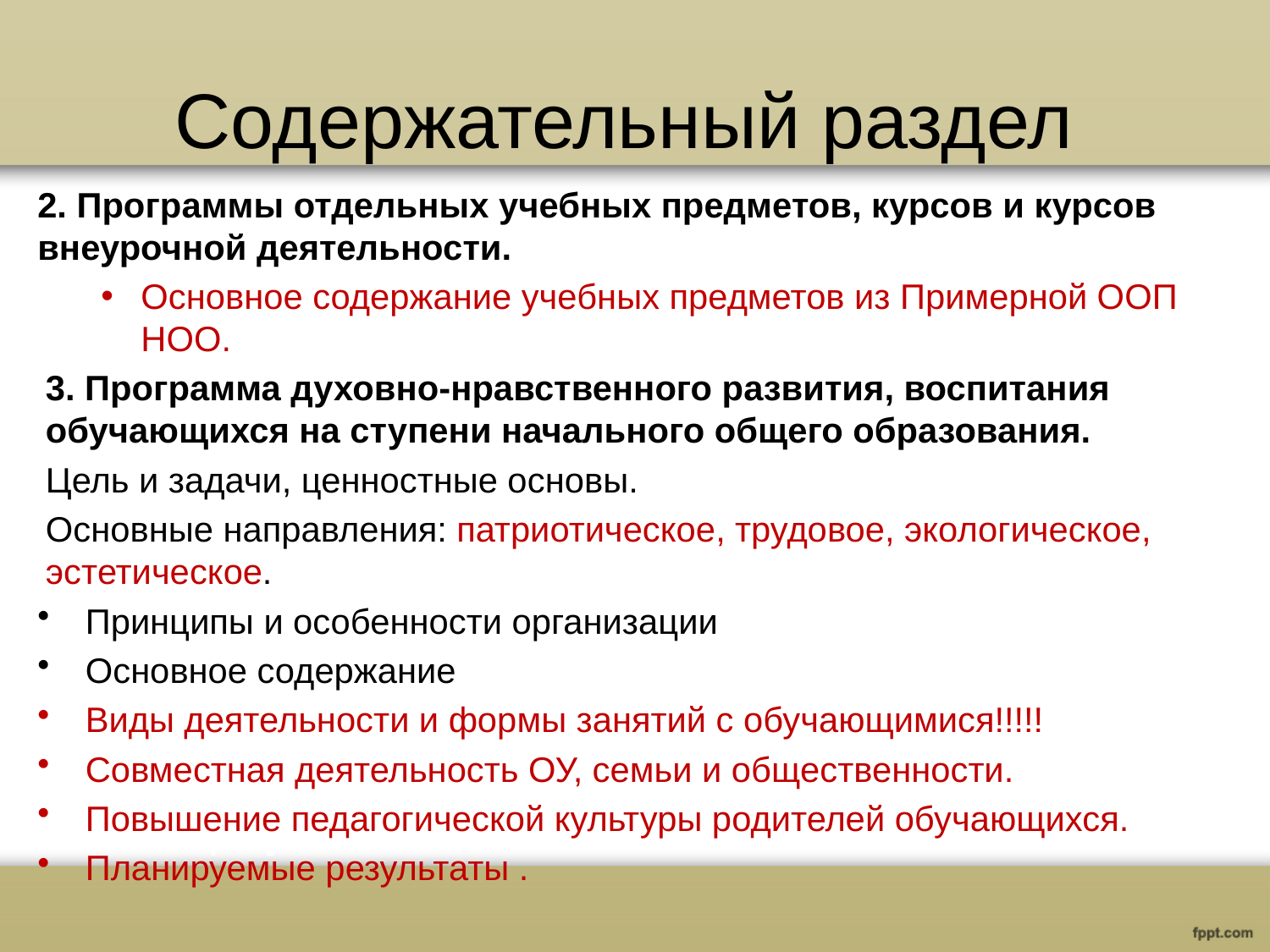

# Содержательный раздел
2. Программы отдельных учебных предметов, курсов и курсов внеурочной деятельности.
Основное содержание учебных предметов из Примерной ООП НОО.
3. Программа духовно-нравственного развития, воспитания обучающихся на ступени начального общего образования.
Цель и задачи, ценностные основы.
Основные направления: патриотическое, трудовое, экологическое, эстетическое.
Принципы и особенности организации
Основное содержание
Виды деятельности и формы занятий с обучающимися!!!!!
Совместная деятельность ОУ, семьи и общественности.
Повышение педагогической культуры родителей обучающихся.
Планируемые результаты .